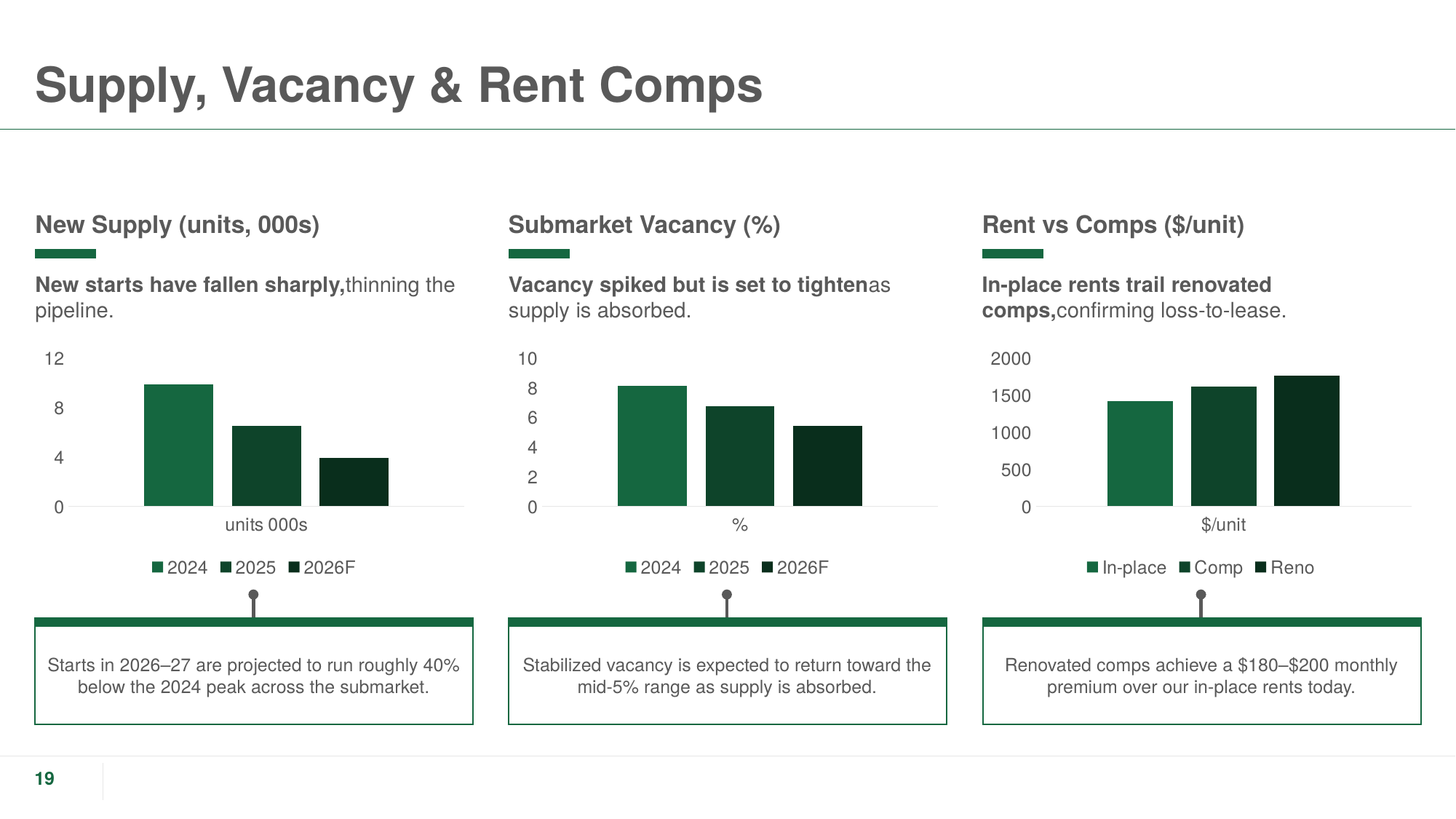

# Supply, Vacancy & Rent Comps
New Supply (units, 000s)
Submarket Vacancy (%)
Rent vs Comps ($/unit)
New starts have fallen sharply,thinning the pipeline.
Vacancy spiked but is set to tightenas supply is absorbed.
In-place rents trail renovated comps,confirming loss-to-lease.

### Chart

| Category | 2024 | 2025 | 2026F |
|---|---|---|---|
| units 000s | 9.8 | 6.5 | 3.9 |

### Chart

| Category | 2024 | 2025 | 2026F |
|---|---|---|---|
| % | 8.1 | 6.7 | 5.4 |

### Chart

| Category | In-place | Comp | Reno |
|---|---|---|---|
| $/unit | 1418.0 | 1605.0 | 1760.0 |

Starts in 2026–27 are projected to run roughly 40% below the 2024 peak across the submarket.
Stabilized vacancy is expected to return toward the mid-5% range as supply is absorbed.
Renovated comps achieve a $180–$200 monthly premium over our in-place rents today.
19